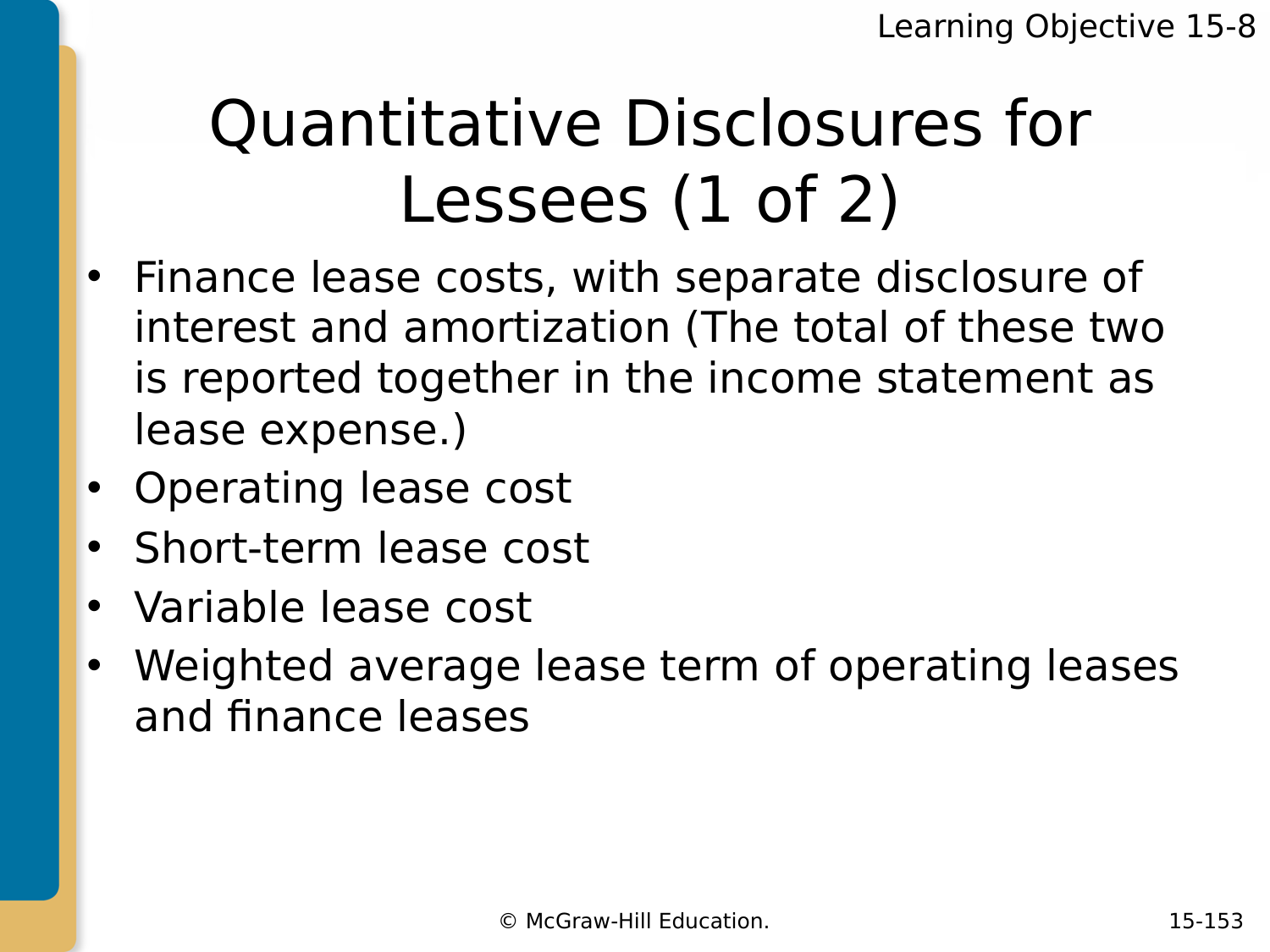

Learning Objective 15-8
# Quantitative Disclosures for Lessees (1 of 2)
Finance lease costs, with separate disclosure of interest and amortization (The total of these two is reported together in the income statement as lease expense.)
Operating lease cost
Short-term lease cost
Variable lease cost
Weighted average lease term of operating leases and finance leases